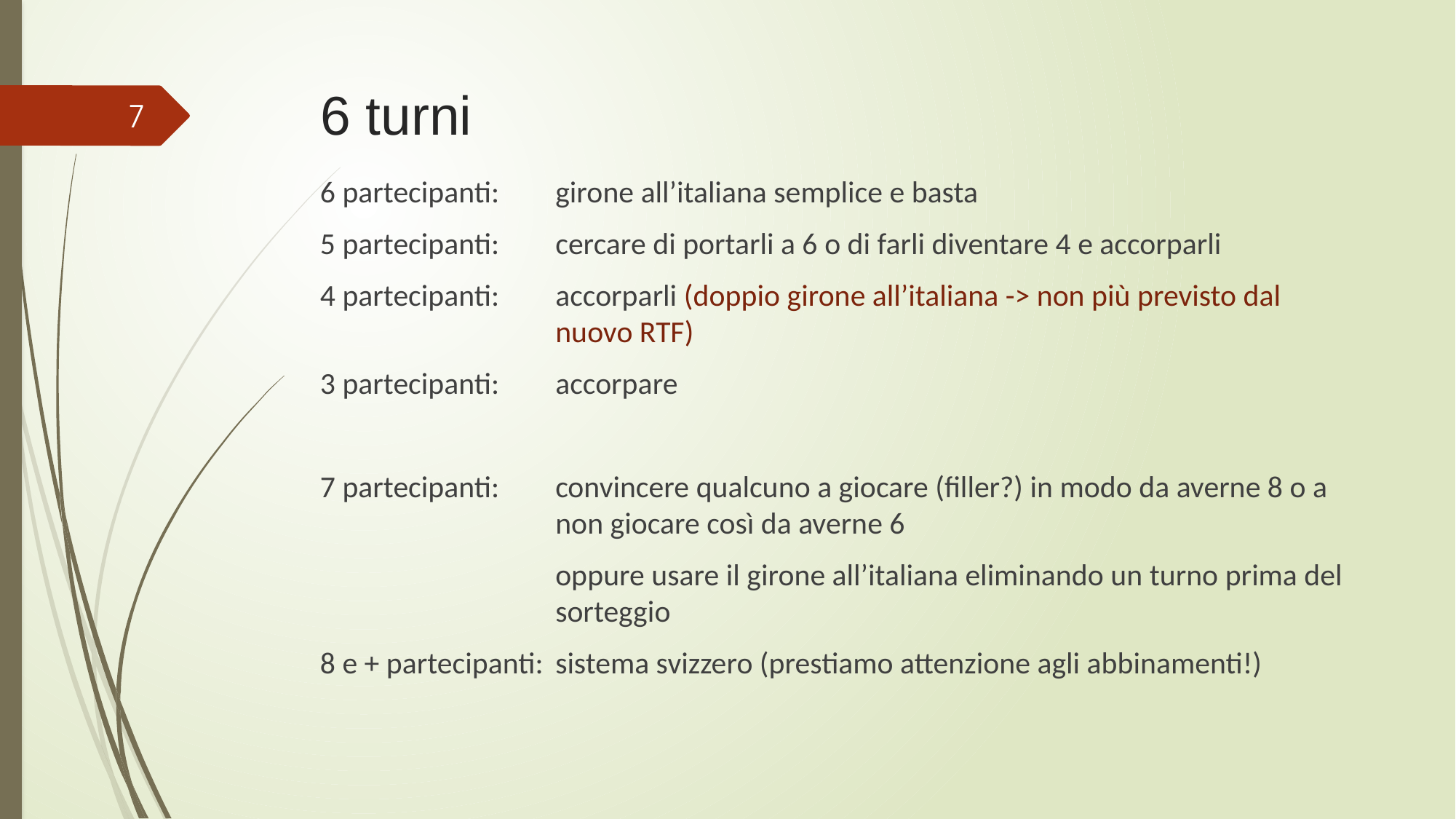

# 6 turni
7
6 partecipanti:	girone all’italiana semplice e basta
5 partecipanti:	cercare di portarli a 6 o di farli diventare 4 e accorparli
4 partecipanti:	accorparli (doppio girone all’italiana -> non più previsto dal nuovo RTF)
3 partecipanti:	accorpare

7 partecipanti:	convincere qualcuno a giocare (filler?) in modo da averne 8 o a non giocare così da averne 6
	oppure usare il girone all’italiana eliminando un turno prima del sorteggio
8 e + partecipanti:	sistema svizzero (prestiamo attenzione agli abbinamenti!)